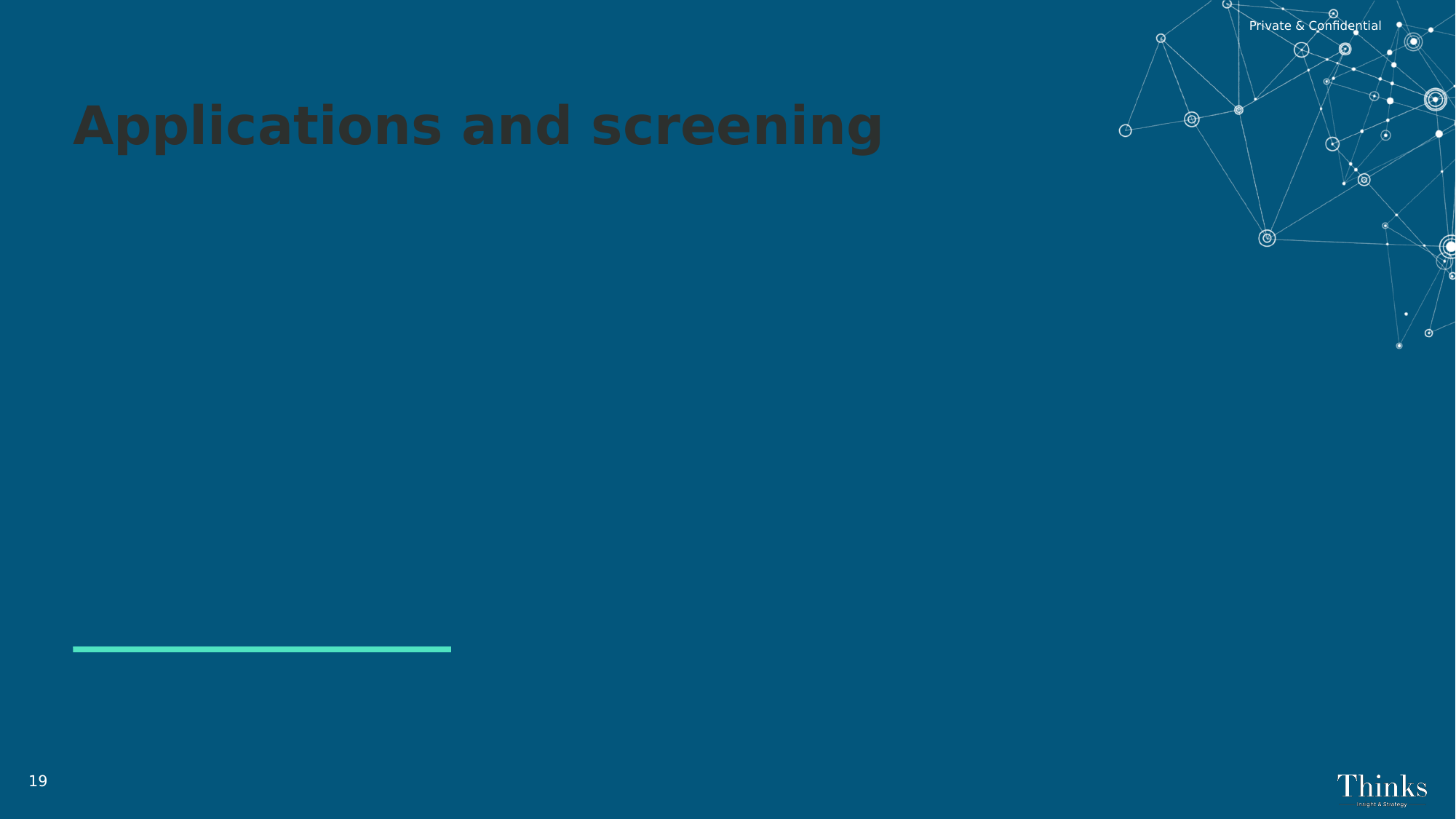

Private & Confidential
# Applications and screening
Section Subtitle
19